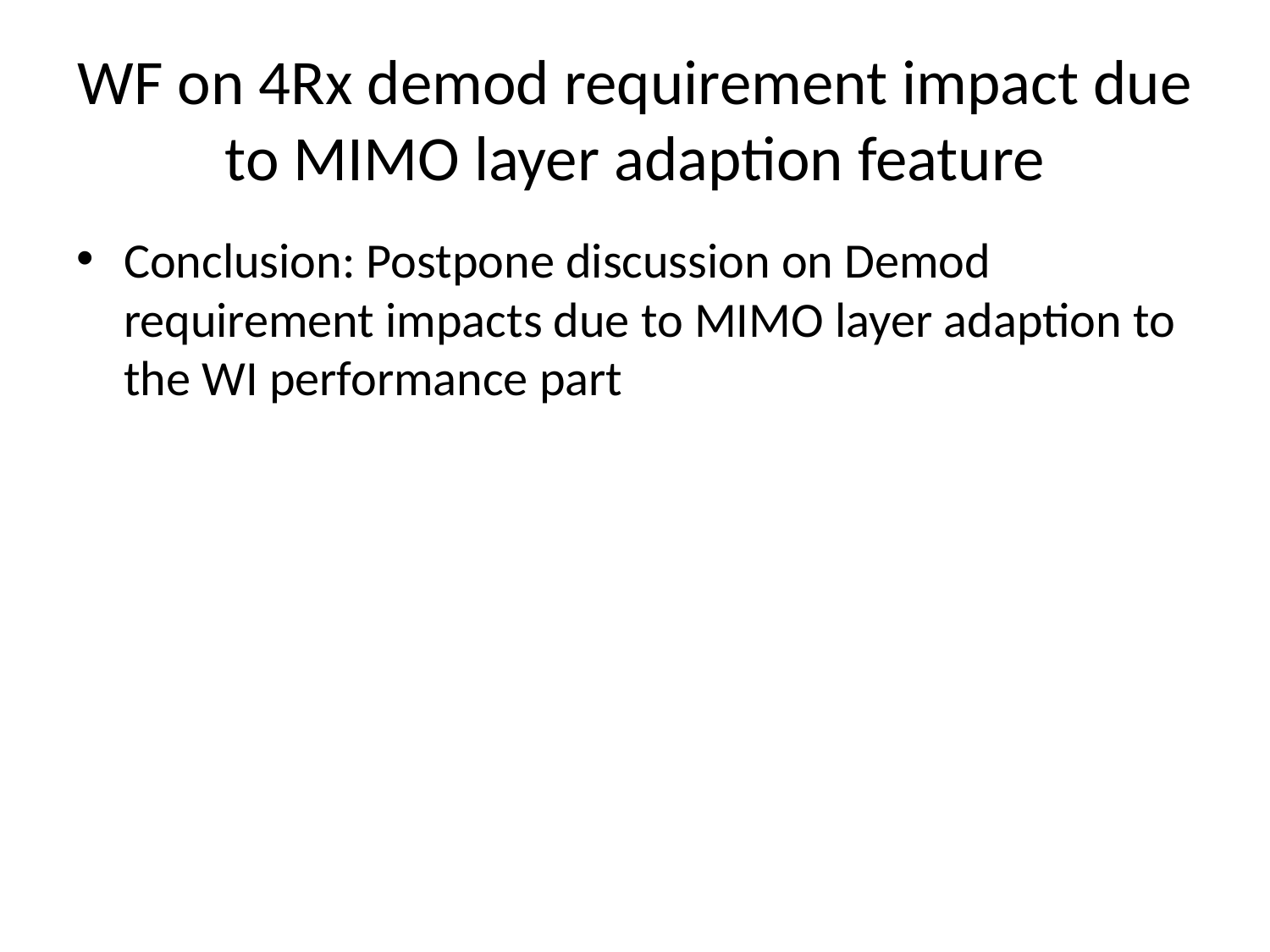

# WF on 4Rx demod requirement impact due to MIMO layer adaption feature
Conclusion: Postpone discussion on Demod requirement impacts due to MIMO layer adaption to the WI performance part